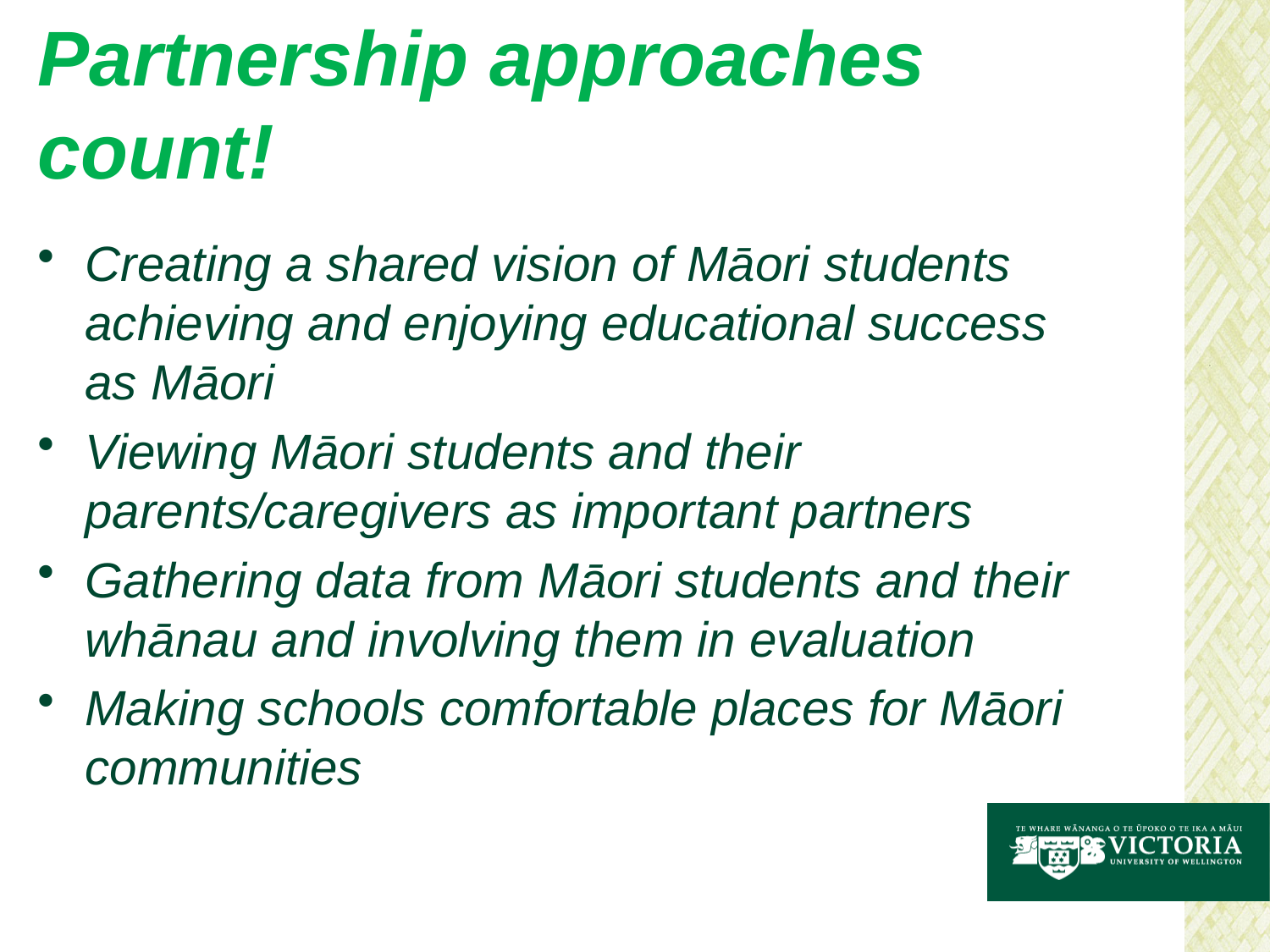

# Partnership approaches count!
Creating a shared vision of Māori students achieving and enjoying educational success as Māori
Viewing Māori students and their parents/caregivers as important partners
Gathering data from Māori students and their whānau and involving them in evaluation
Making schools comfortable places for Māori communities